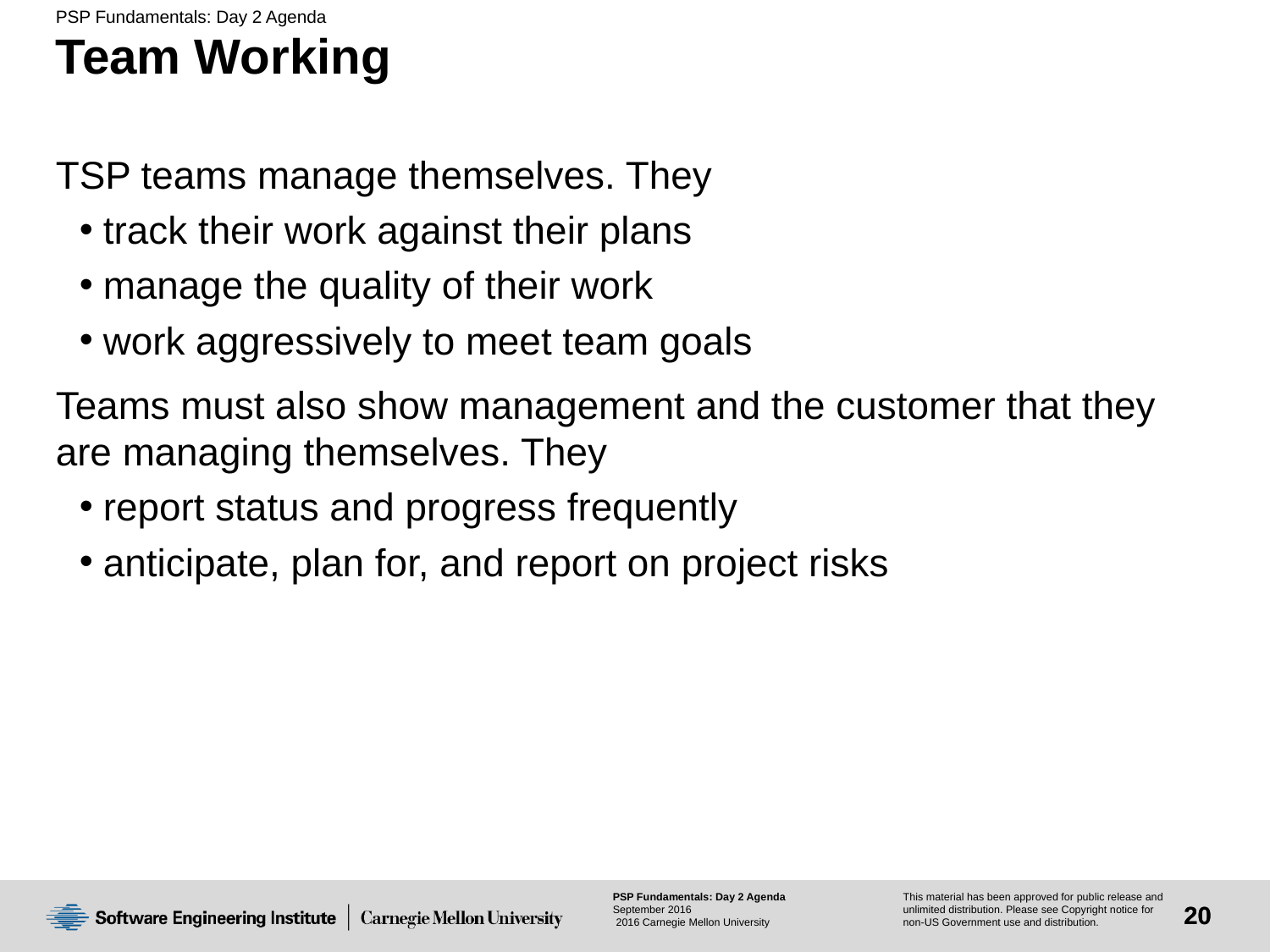

# Team Working
TSP teams manage themselves. They
track their work against their plans
manage the quality of their work
work aggressively to meet team goals
Teams must also show management and the customer that they are managing themselves. They
report status and progress frequently
anticipate, plan for, and report on project risks